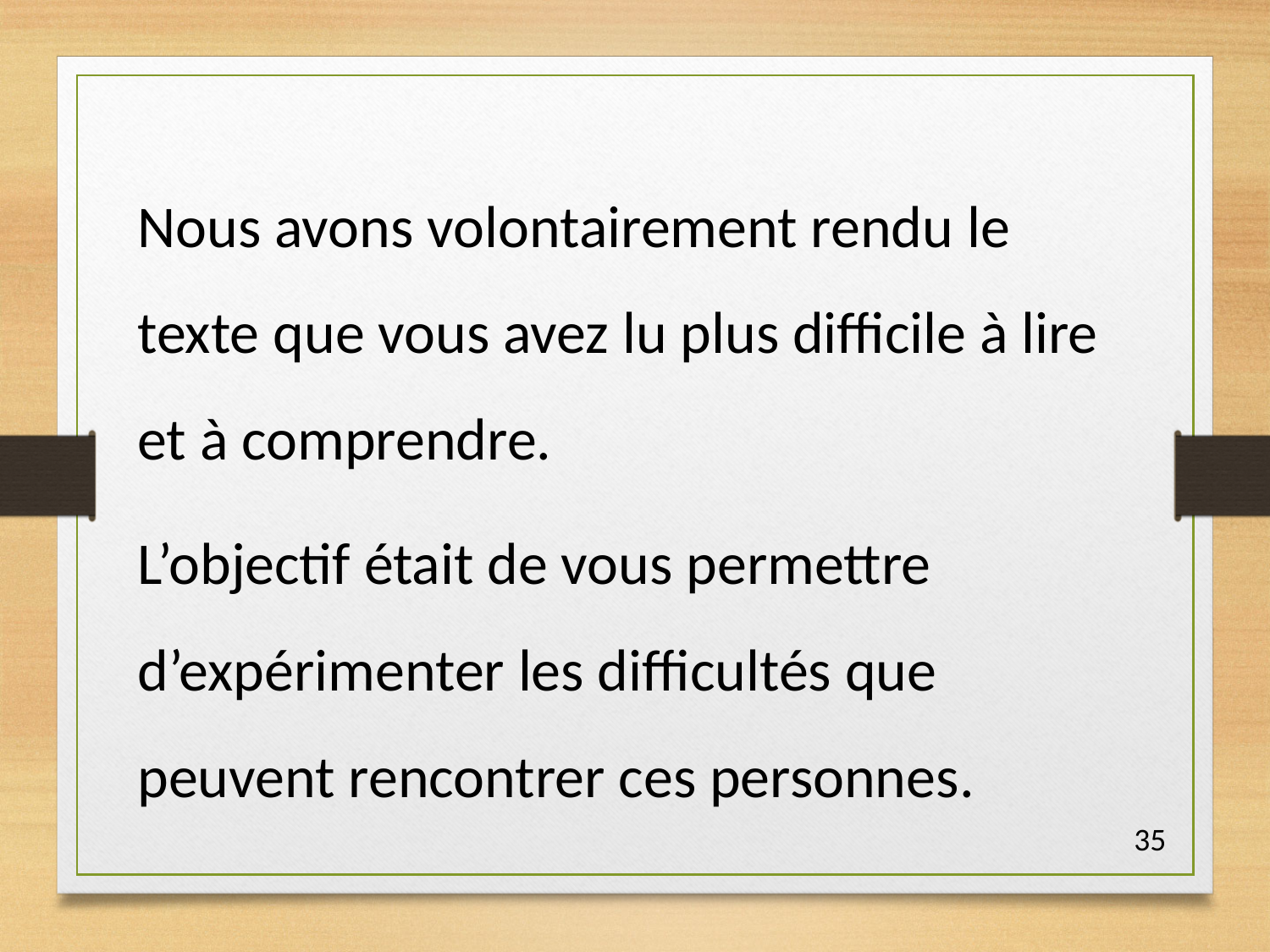

Nous avons volontairement rendu le texte que vous avez lu plus difficile à lire et à comprendre.
L’objectif était de vous permettre d’expérimenter les difficultés que peuvent rencontrer ces personnes.

35